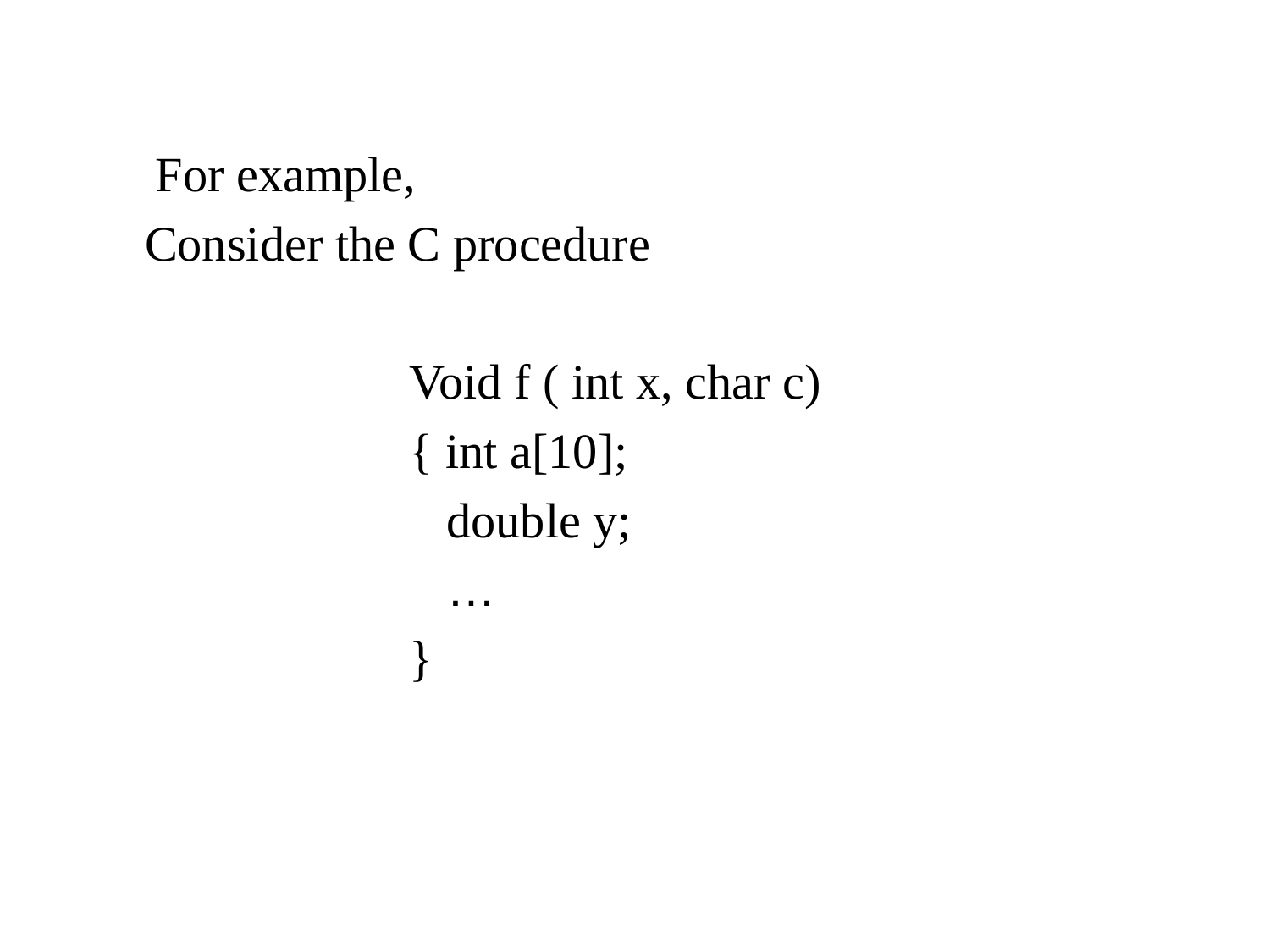

For example,
   Consider the C procedure

			Void f ( int x, char c)
			{ int a[10];
			   double y;
			   …
			}